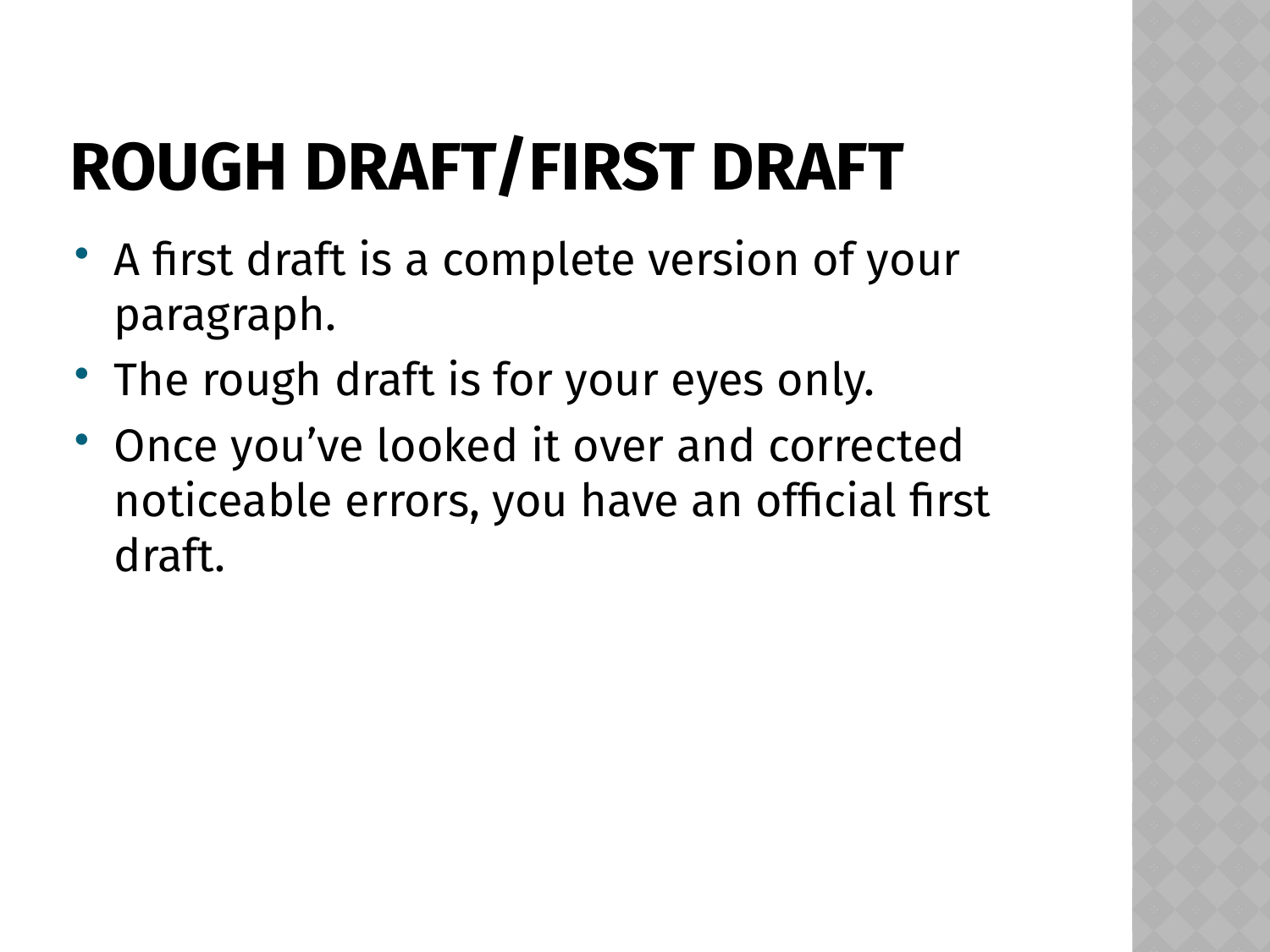

# Rough draft/first draft
A first draft is a complete version of your paragraph.
The rough draft is for your eyes only.
Once you’ve looked it over and corrected noticeable errors, you have an official first draft.